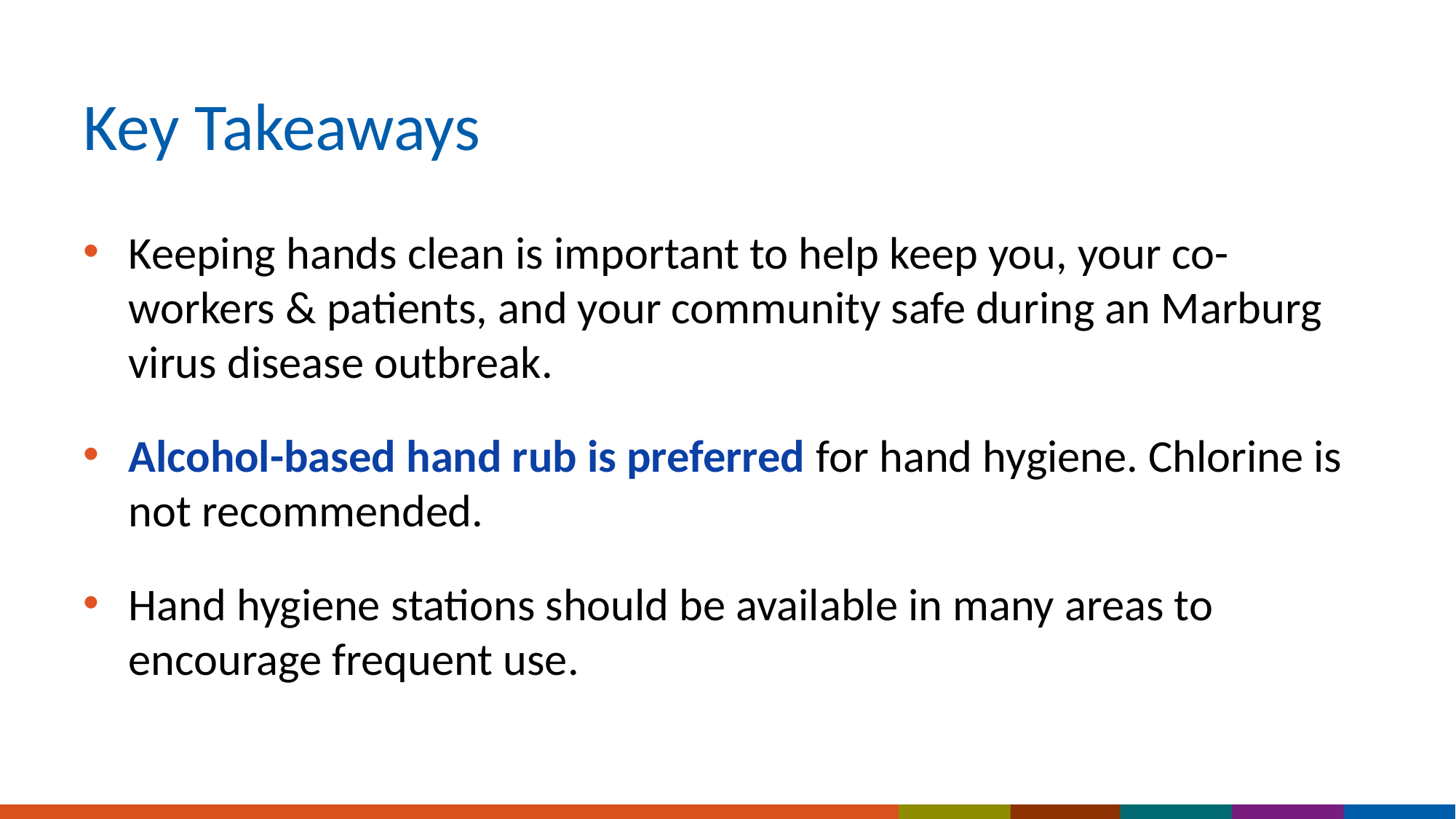

# Key Takeaways
Keeping hands clean is important to help keep you, your co-workers & patients, and your community safe during an Marburg virus disease outbreak.
Alcohol-based hand rub is preferred for hand hygiene. Chlorine is not recommended.
Hand hygiene stations should be available in many areas to encourage frequent use.